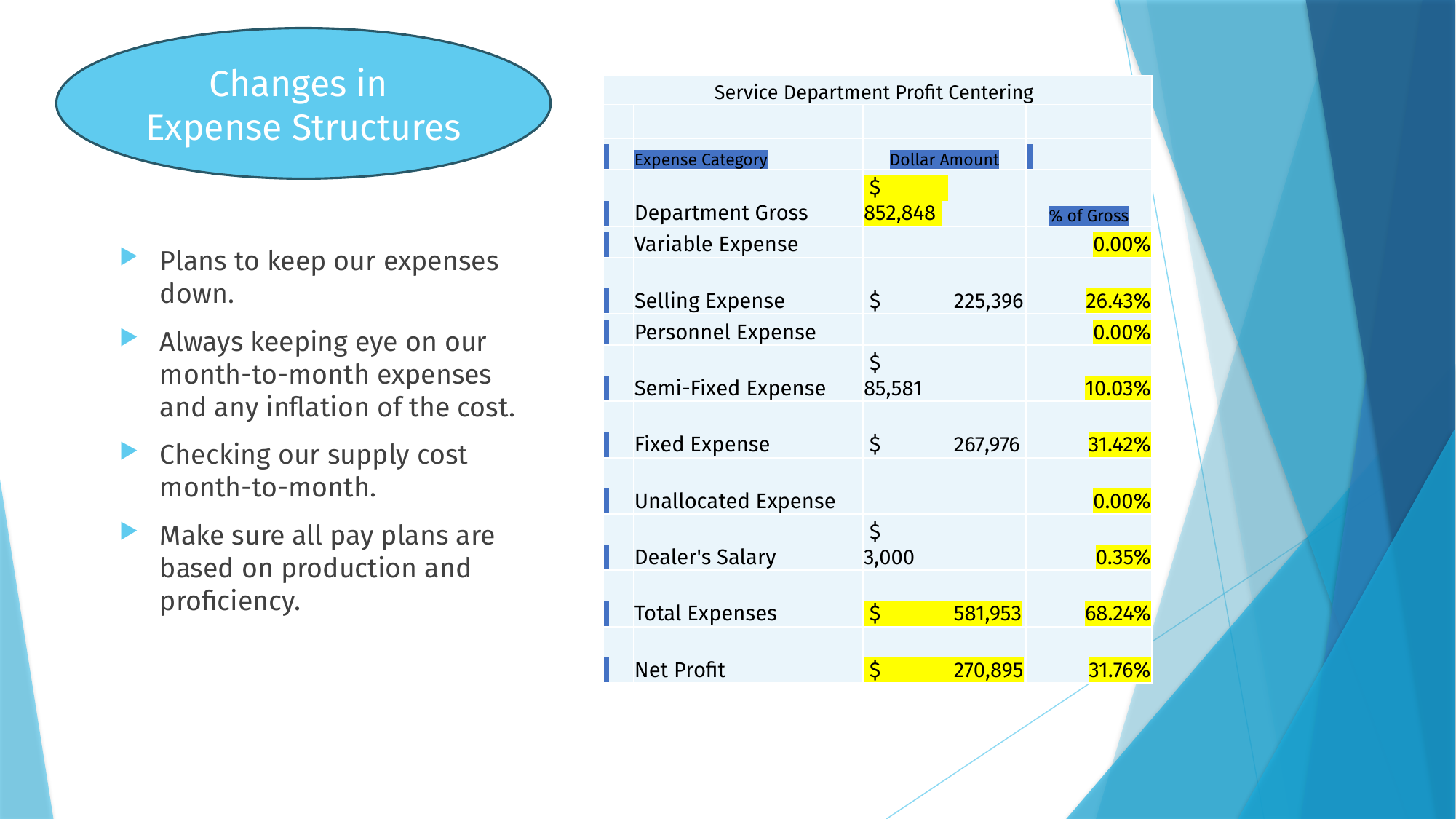

Changes in
Expense Structures
| Service Department Profit Centering |  |  |  |
| --- | --- | --- | --- |
|  |  |  |  |
|  | Expense Category | Dollar Amount |  |
|  | Department Gross | $ 852,848 | % of Gross |
|  | Variable Expense |  | 0.00% |
|  | Selling Expense | $ 225,396 | 26.43% |
|  | Personnel Expense |  | 0.00% |
|  | Semi-Fixed Expense | $ 85,581 | 10.03% |
|  | Fixed Expense | $ 267,976 | 31.42% |
|  | Unallocated Expense |  | 0.00% |
|  | Dealer's Salary | $ 3,000 | 0.35% |
|  | Total Expenses | $ 581,953 | 68.24% |
|  | Net Profit | $ 270,895 | 31.76% |
Plans to keep our expenses down.
Always keeping eye on our month-to-month expenses and any inflation of the cost.
Checking our supply cost month-to-month.
Make sure all pay plans are based on production and proficiency.